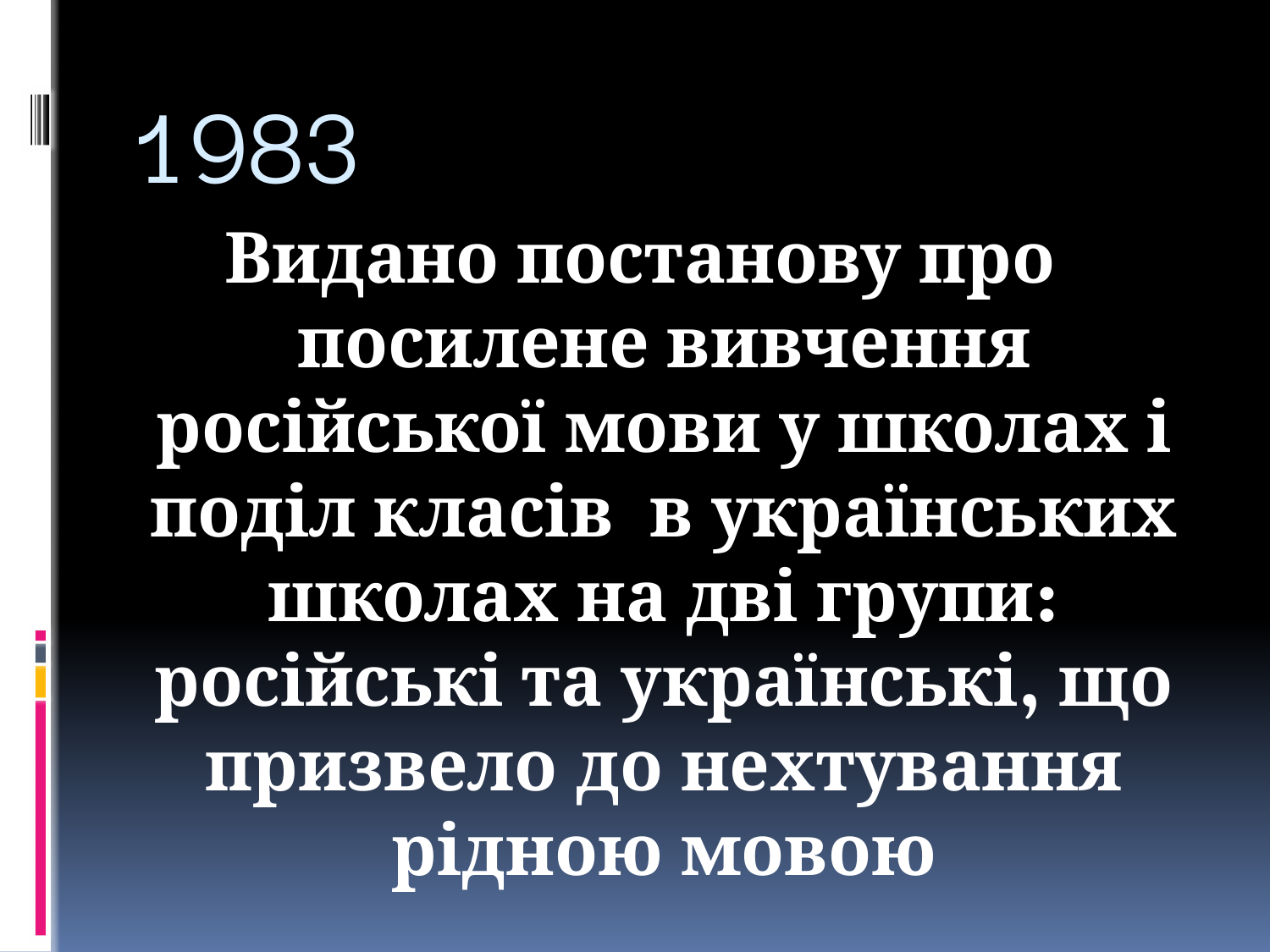

# 1983
Видано постанову про посилене вивчення російської мови у школах і поділ класів  в українських школах на дві групи: російські та українські, що призвело до нехтування рідною мовою